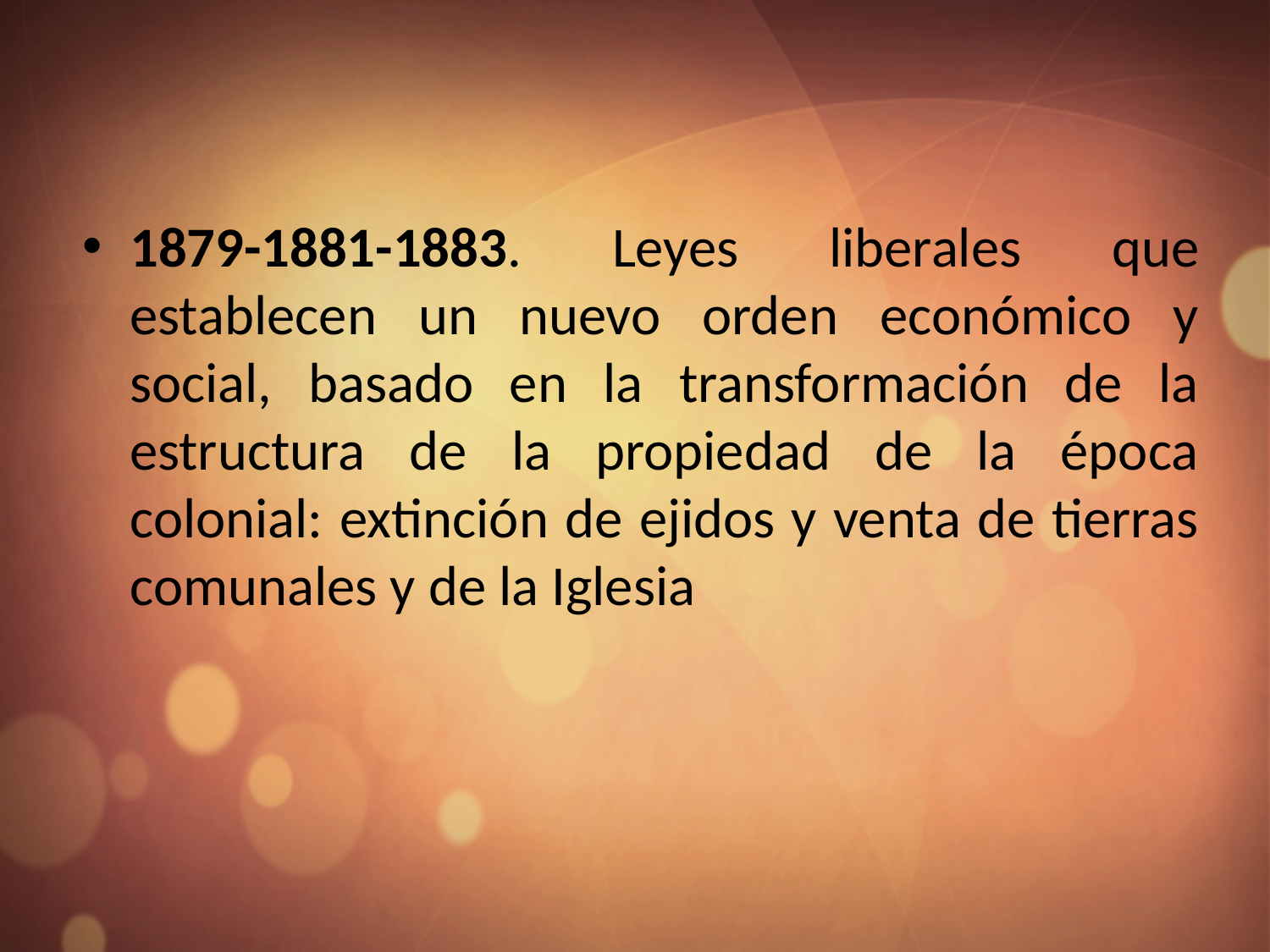

1879-1881-1883. Leyes liberales que establecen un nuevo orden económico y social, basado en la transformación de la estructura de la propiedad de la época colonial: extinción de ejidos y venta de tierras comunales y de la Iglesia